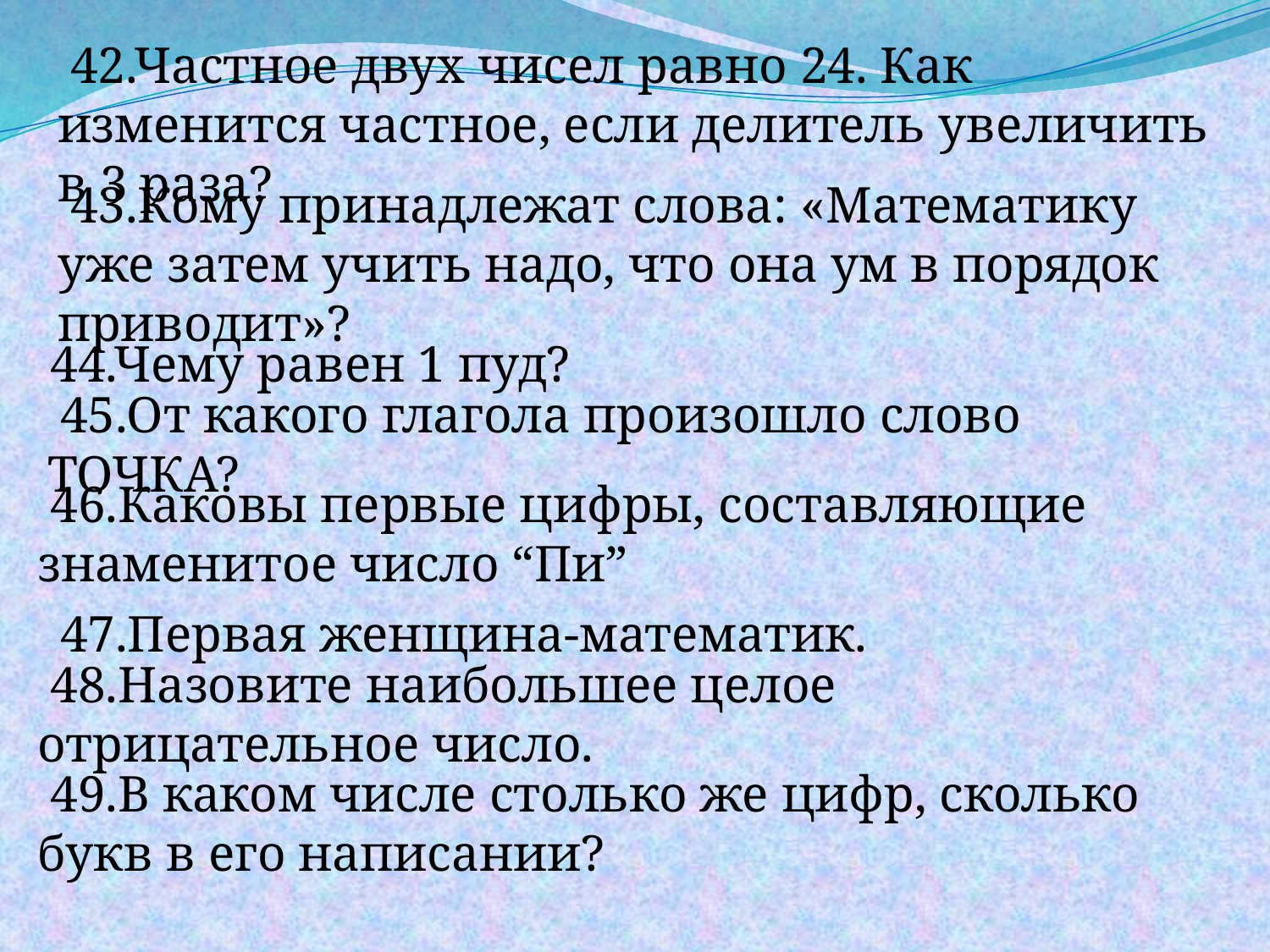

42.Частное двух чисел равно 24. Как изменится частное, если делитель увеличить в 3 раза?
 43.Кому принадлежат слова: «Математику уже затем учить надо, что она ум в порядок приводит»?
 44.Чему равен 1 пуд?
 45.От какого глагола произошло слово ТОЧКА?
 46.Каковы первые цифры, составляющие знаменитое число “Пи”
 47.Первая женщина-математик.
 48.Назовите наибольшее целое  отрицательное число.
 49.В каком числе столько же цифр, сколько букв в его написании?